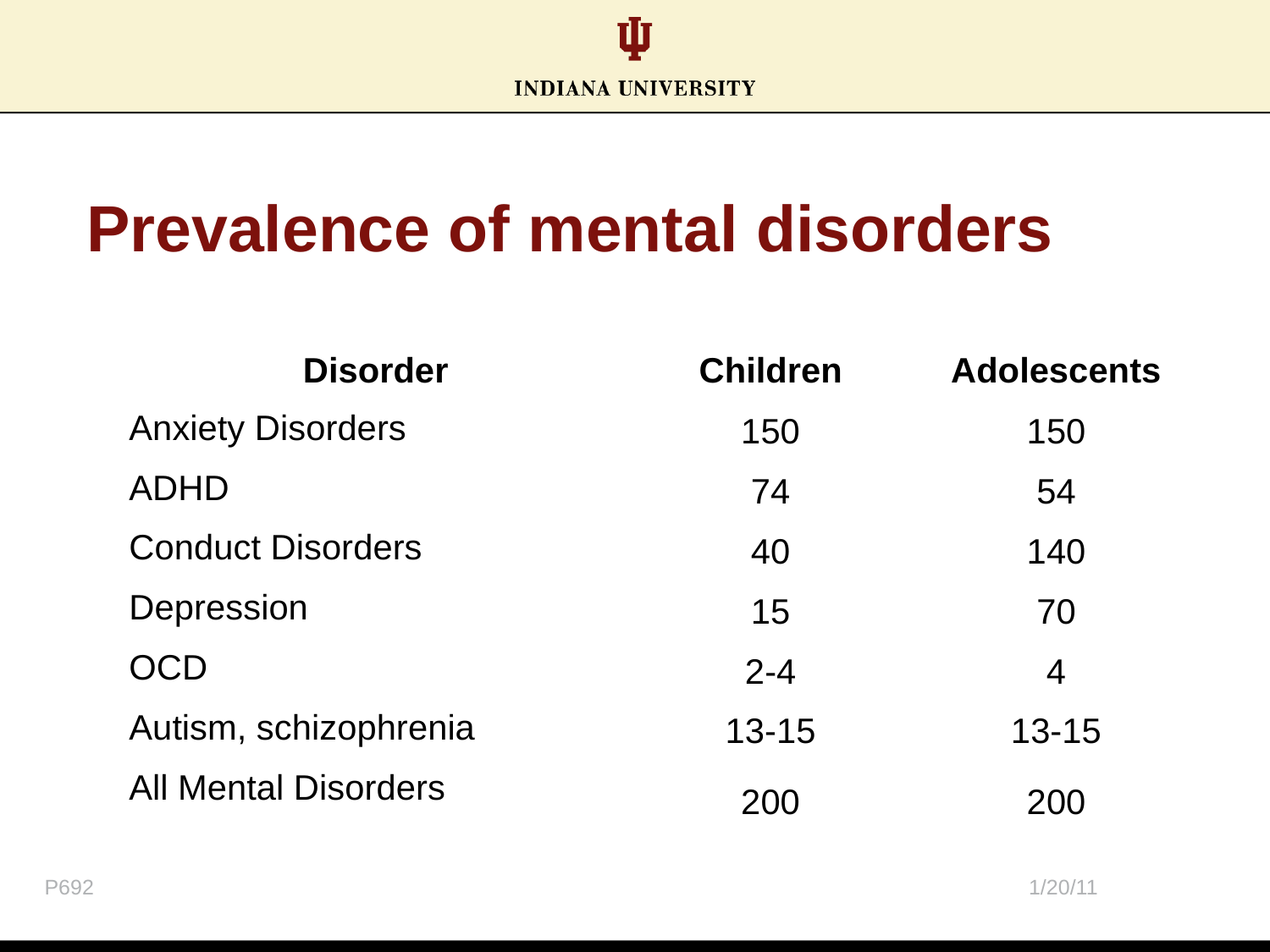

# Prevalence of mental disorders
| Disorder | Children | Adolescents |
| --- | --- | --- |
| Anxiety Disorders | 150 | 150 |
| ADHD | 74 | 54 |
| Conduct Disorders | 40 | 140 |
| Depression | 15 | 70 |
| OCD | 2-4 | 4 |
| Autism, schizophrenia | 13-15 | 13-15 |
| All Mental Disorders | 200 | 200 |
P692
1/20/11